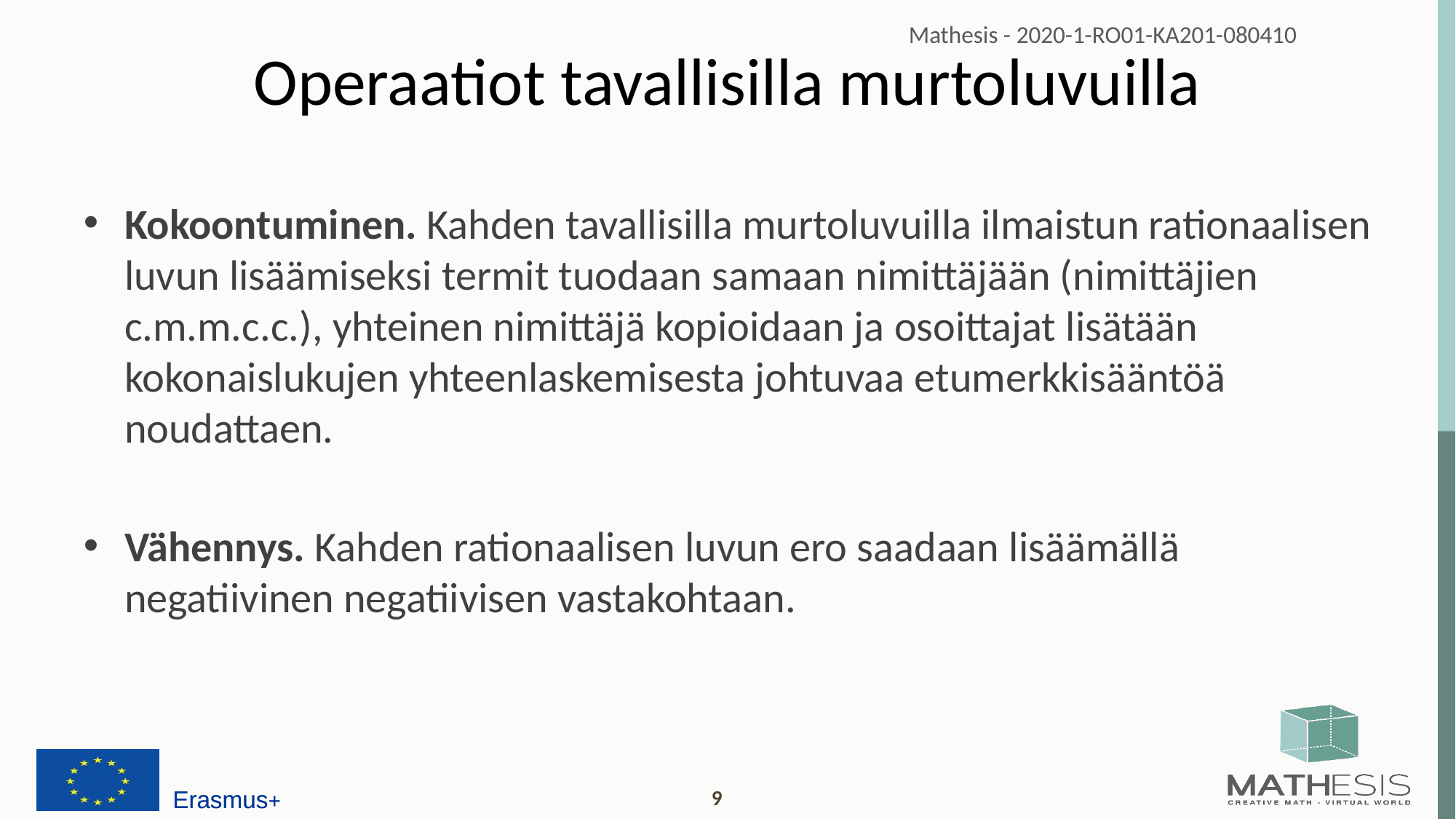

# Operaatiot tavallisilla murtoluvuilla
Kokoontuminen. Kahden tavallisilla murtoluvuilla ilmaistun rationaalisen luvun lisäämiseksi termit tuodaan samaan nimittäjään (nimittäjien c.m.m.c.c.), yhteinen nimittäjä kopioidaan ja osoittajat lisätään kokonaislukujen yhteenlaskemisesta johtuvaa etumerkkisääntöä noudattaen.

Vähennys. Kahden rationaalisen luvun ero saadaan lisäämällä negatiivinen negatiivisen vastakohtaan.